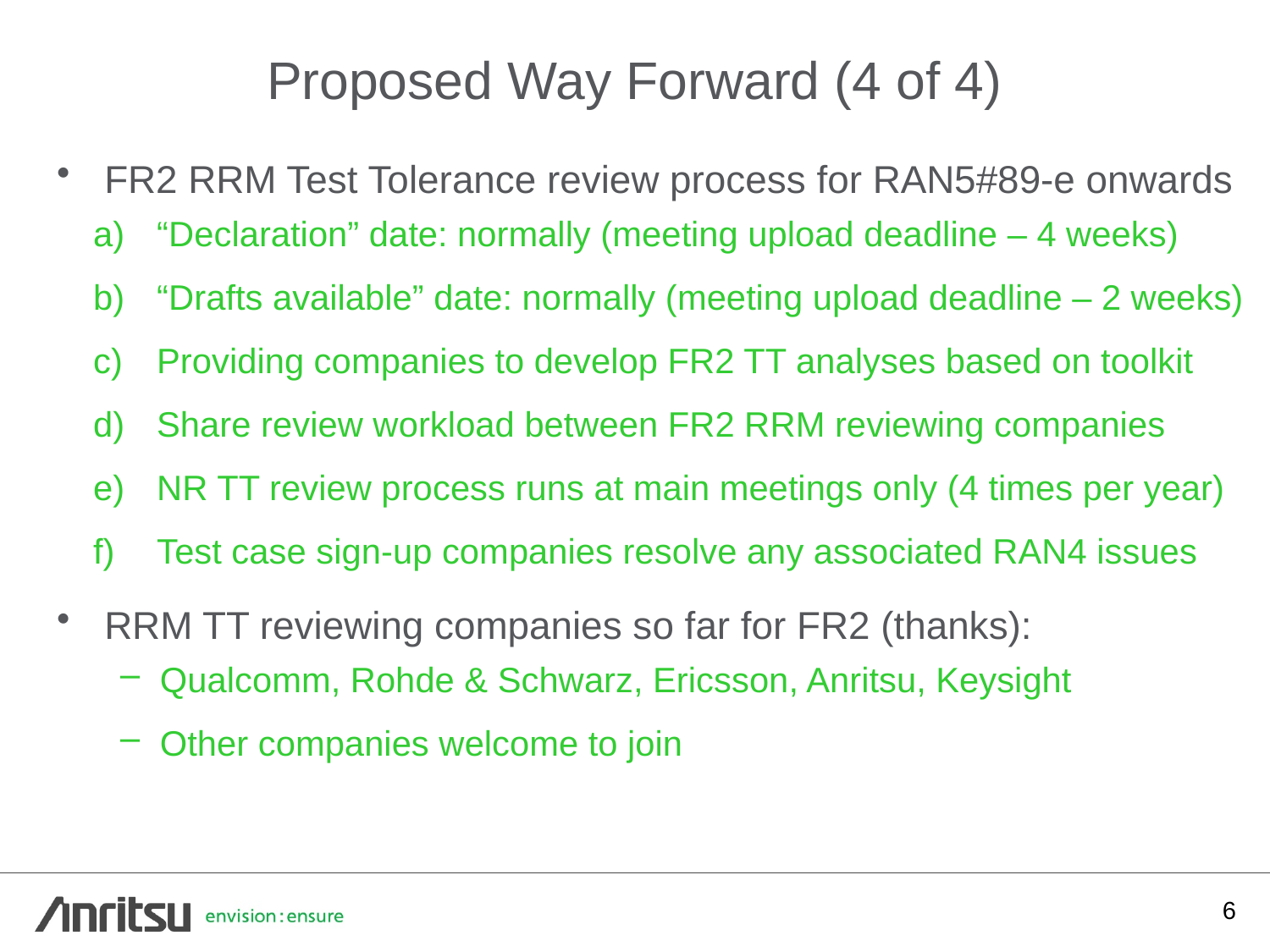

# Proposed Way Forward (4 of 4)
FR2 RRM Test Tolerance review process for RAN5#89-e onwards
“Declaration” date: normally (meeting upload deadline – 4 weeks)
“Drafts available” date: normally (meeting upload deadline – 2 weeks)
Providing companies to develop FR2 TT analyses based on toolkit
Share review workload between FR2 RRM reviewing companies
NR TT review process runs at main meetings only (4 times per year)
Test case sign-up companies resolve any associated RAN4 issues
RRM TT reviewing companies so far for FR2 (thanks):
Qualcomm, Rohde & Schwarz, Ericsson, Anritsu, Keysight
Other companies welcome to join

6